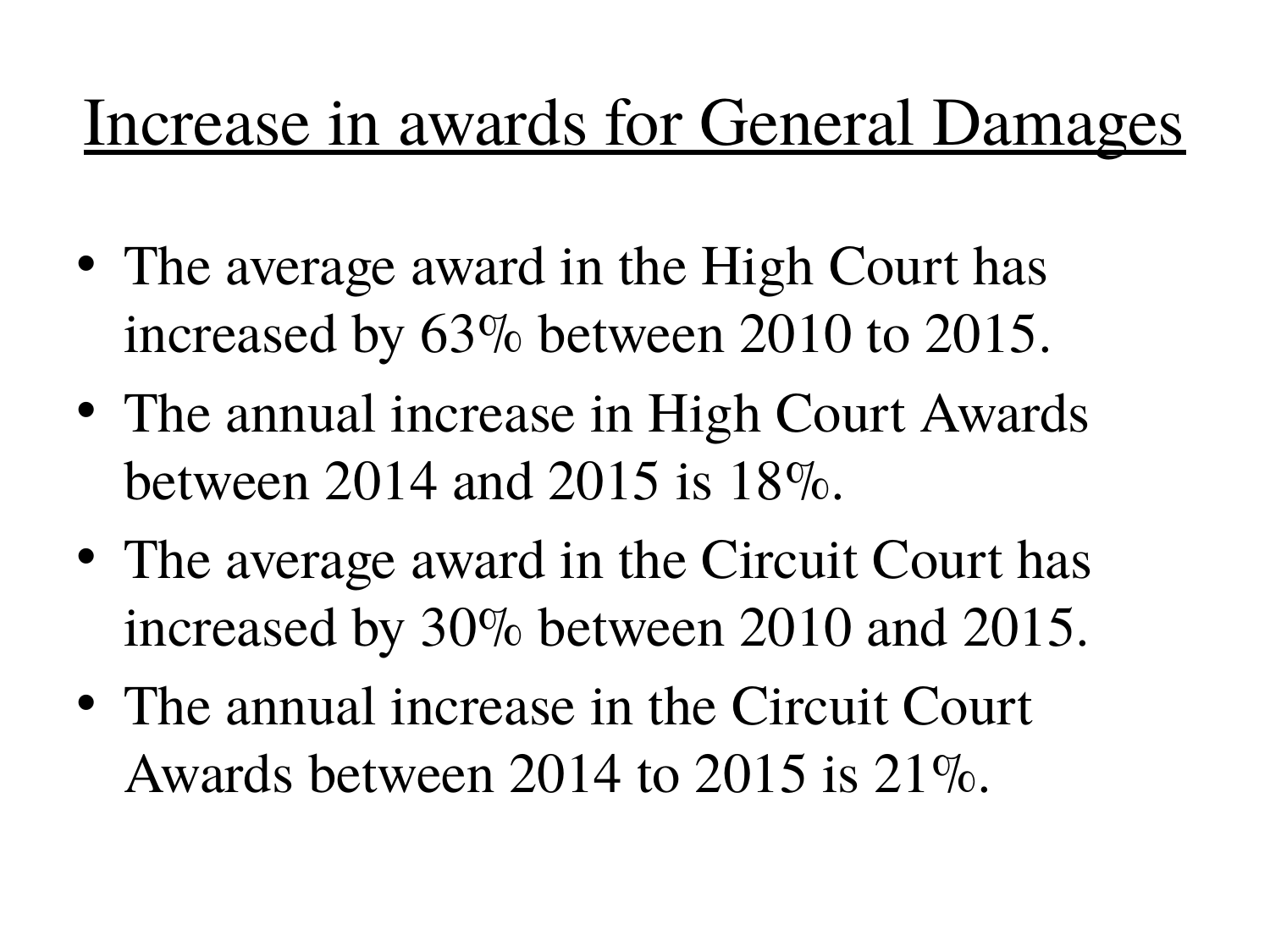

# Increase in awards for General Damages
The average award in the High Court has increased by 63% between 2010 to 2015.
The annual increase in High Court Awards between 2014 and 2015 is 18%.
The average award in the Circuit Court has increased by 30% between 2010 and 2015.
The annual increase in the Circuit Court Awards between 2014 to 2015 is 21%.